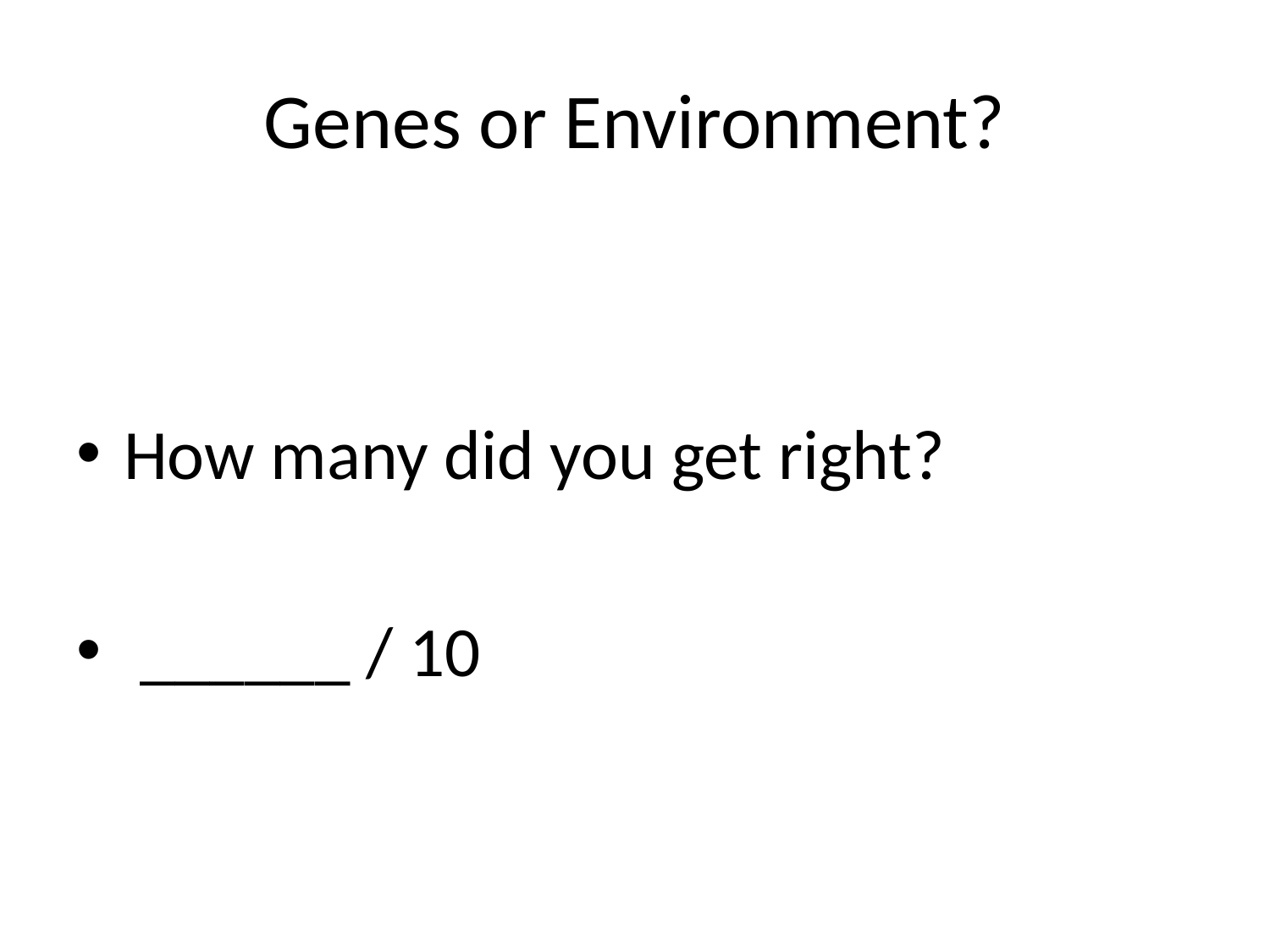

# Genes or Environment?

How many did you get right?

 ______ / 10